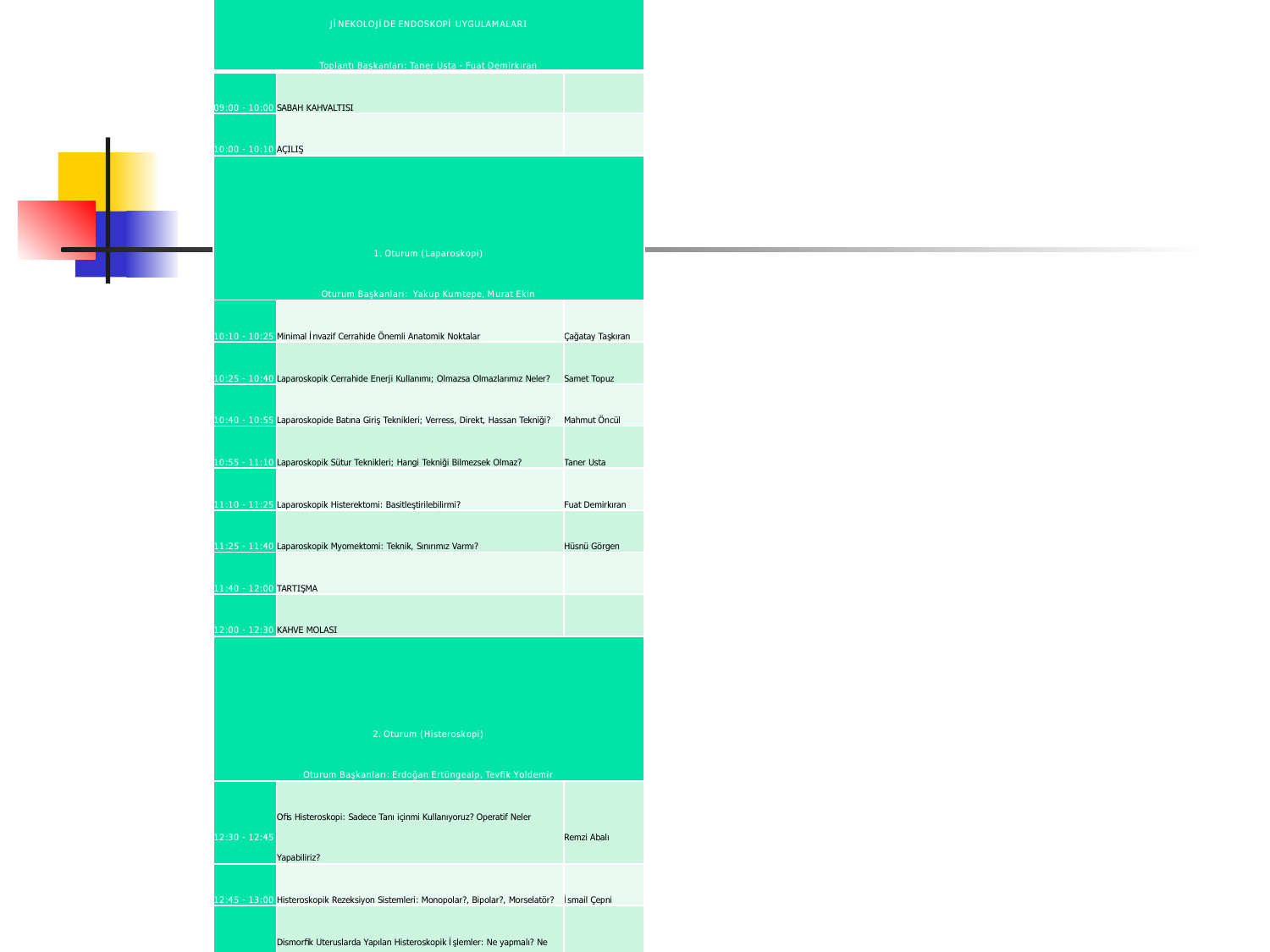

| TJOD İSTANBUL ŞUBESİ BİLİMSEL TOPLANTISI Harbiye Askeri Müzesi 30 NİSAN 2017 PAZAR JİNEKOLOJİDE ENDOSKOPİ UYGULAMALARI Toplantı Başkanları: Taner Usta - Fuat Demirkıran |  |  |
| --- | --- | --- |
| 09:00 - 10:00 | SABAH KAHVALTISI |  |
| 10:00 - 10:10 | AÇILIŞ |  |
| 1. Oturum (Laparoskopi) Oturum Başkanları:  Yakup Kumtepe, Murat Ekin |  |  |
| 10:10 - 10:25 | Minimal İnvazif Cerrahide Önemli Anatomik Noktalar | Çağatay Taşkıran |
| 10:25 - 10:40 | Laparoskopik Cerrahide Enerji Kullanımı; Olmazsa Olmazlarımız Neler? | Samet Topuz |
| 10:40 - 10:55 | Laparoskopide Batına Giriş Teknikleri; Verress, Direkt, Hassan Tekniği? | Mahmut Öncül |
| 10:55 - 11:10 | Laparoskopik Sütur Teknikleri; Hangi Tekniği Bilmezsek Olmaz? | Taner Usta |
| 11:10 - 11:25 | Laparoskopik Histerektomi: Basitleştirilebilirmi? | Fuat Demirkıran |
| 11:25 - 11:40 | Laparoskopik Myomektomi: Teknik, Sınırımız Varmı? | Hüsnü Görgen |
| 11:40 - 12:00 | TARTIŞMA |  |
| 12:00 - 12:30 | KAHVE MOLASI |  |
| 2. Oturum (Histeroskopi) Oturum Başkanları: Erdoğan Ertüngealp, Tevfik Yoldemir |  |  |
| 12:30 - 12:45 | Ofis Histeroskopi: Sadece Tanı içinmi Kullanıyoruz? Operatif Neler Yapabiliriz? | Remzi Abalı |
| 12:45 - 13:00 | Histeroskopik Rezeksiyon Sistemleri: Monopolar?, Bipolar?, Morselatör? | İsmail Çepni |
| 13:00 - 13:15 | Dismorfik Uteruslarda Yapılan Histeroskopik İşlemler: Ne yapmalı? Ne Yapmamalı? | Yücel Karaman |
| 13:15 - 13:30 | Asherman Sendromunun Histeroskopik Tedavisi: Başarıyı Nasıl Arttırabiliriz? | Cem Demirel |
| 13:30 - 13:45 | TUR Sendromu: Nelere Dikkat Etmeli? Neler Yapmalı? | Cem Çelik |
| 13:45 - 14:00 | TARTIŞMA - KAPANIŞ |  |
#